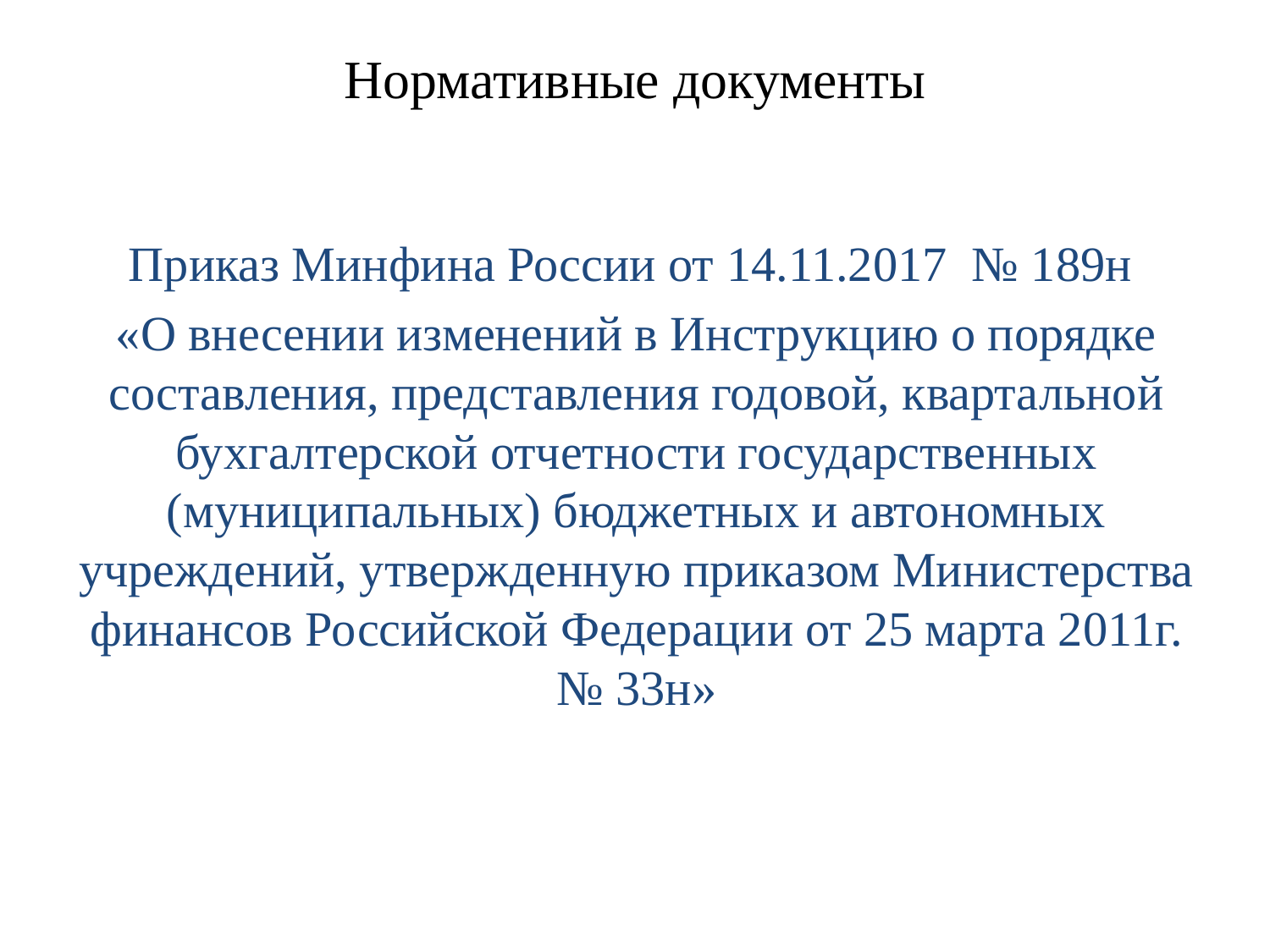

# Нормативные документы
Приказ Минфина России от 14.11.2017  № 189н
«О внесении изменений в Инструкцию о порядке составления, представления годовой, квартальной бухгалтерской отчетности государственных (муниципальных) бюджетных и автономных учреждений, утвержденную приказом Министерства финансов Российской Федерации от 25 марта 2011г. № 33н»